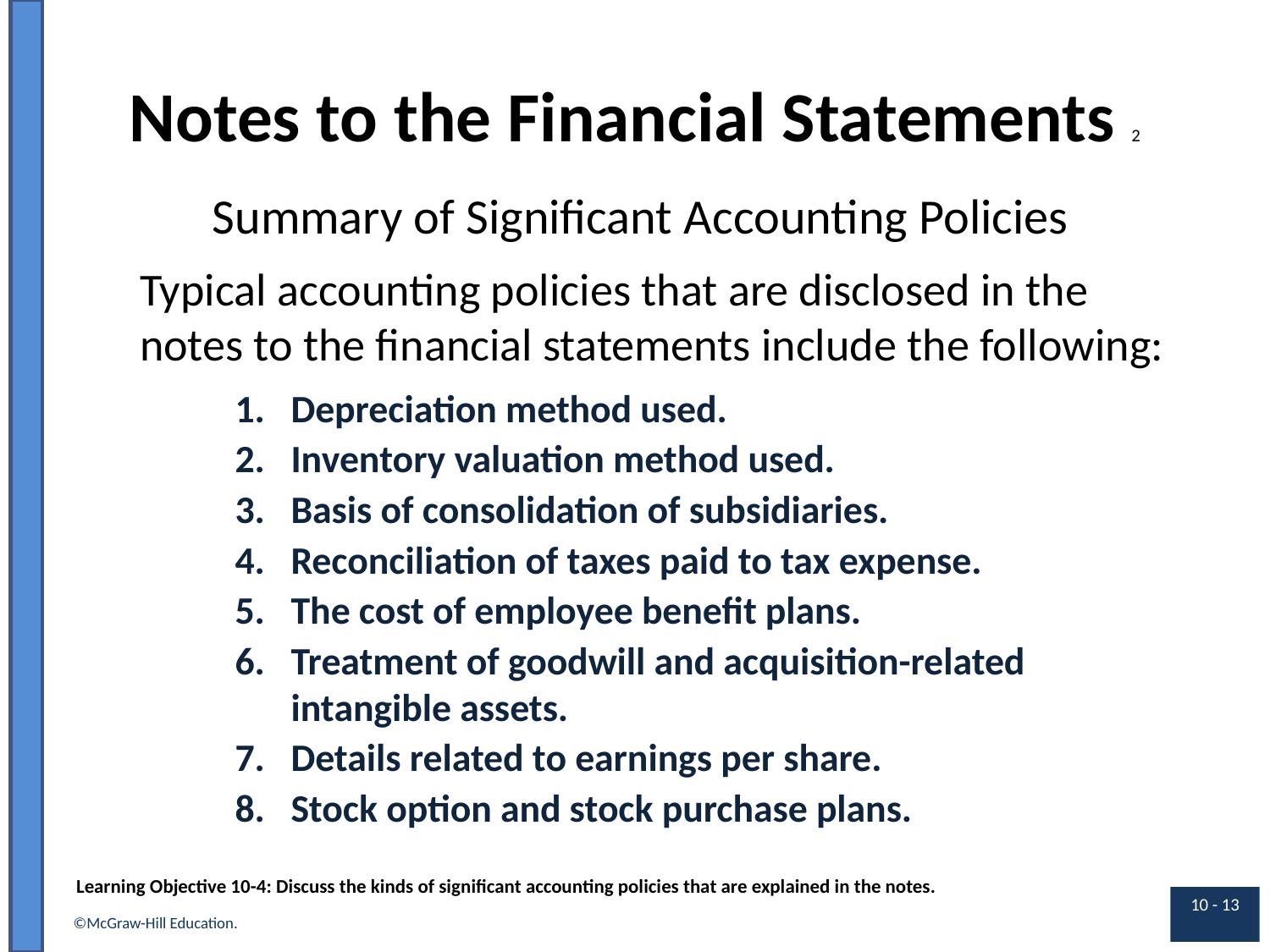

# Notes to the Financial Statements 2
Summary of Significant Accounting Policies
Typical accounting policies that are disclosed in the notes to the financial statements include the following:
Depreciation method used.
Inventory valuation method used.
Basis of consolidation of subsidiaries.
Reconciliation of taxes paid to tax expense.
The cost of employee benefit plans.
Treatment of goodwill and acquisition-related intangible assets.
Details related to earnings per share.
Stock option and stock purchase plans.
Learning Objective 10-4: Discuss the kinds of significant accounting policies that are explained in the notes.